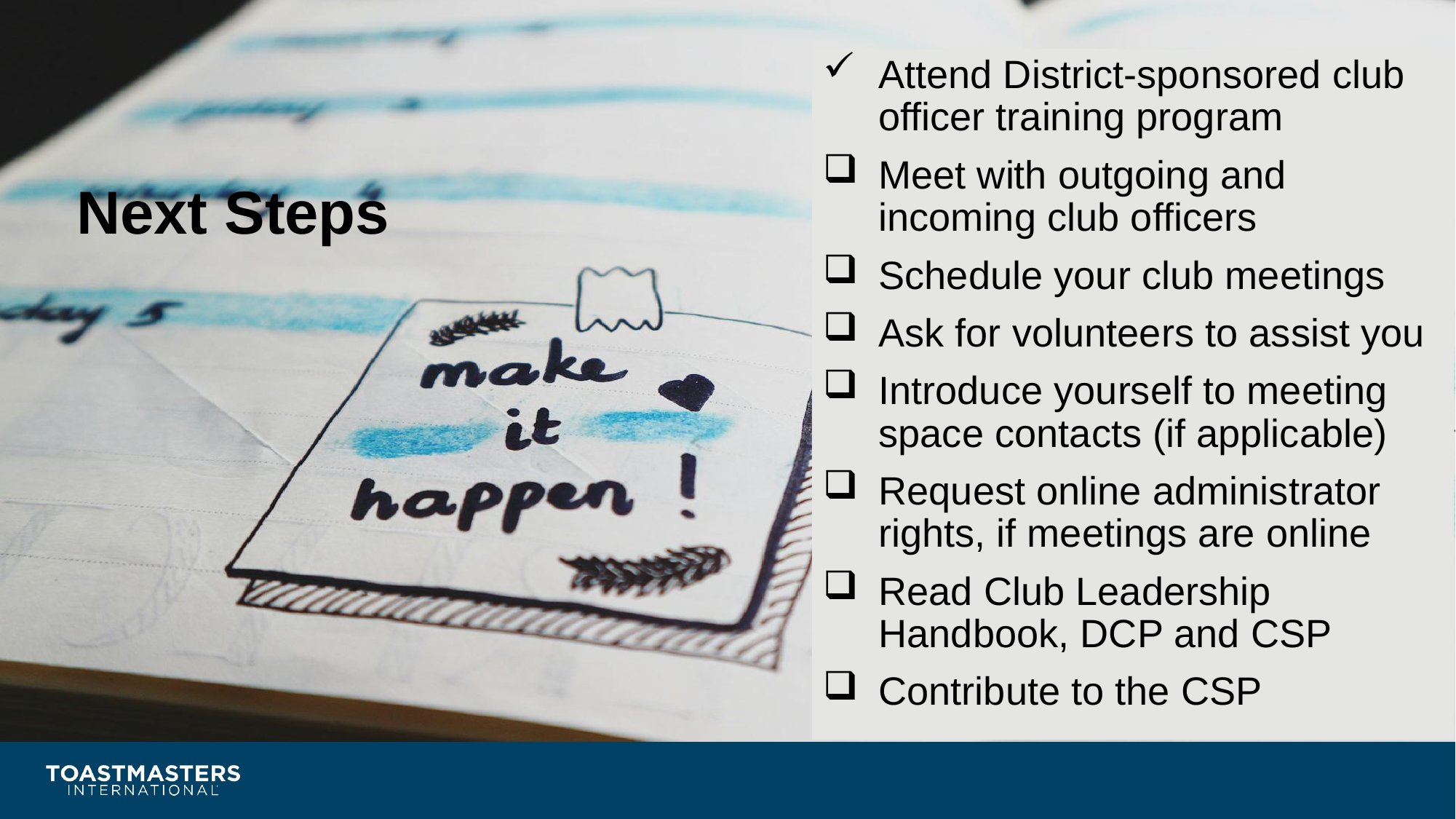

Attend District-sponsored club officer training program
Meet with outgoing and incoming club officers
Schedule your club meetings
Ask for volunteers to assist you
Introduce yourself to meeting space contacts (if applicable)
Request online administrator rights, if meetings are online
Read Club Leadership Handbook, DCP and CSP
Contribute to the CSP
# Next Steps